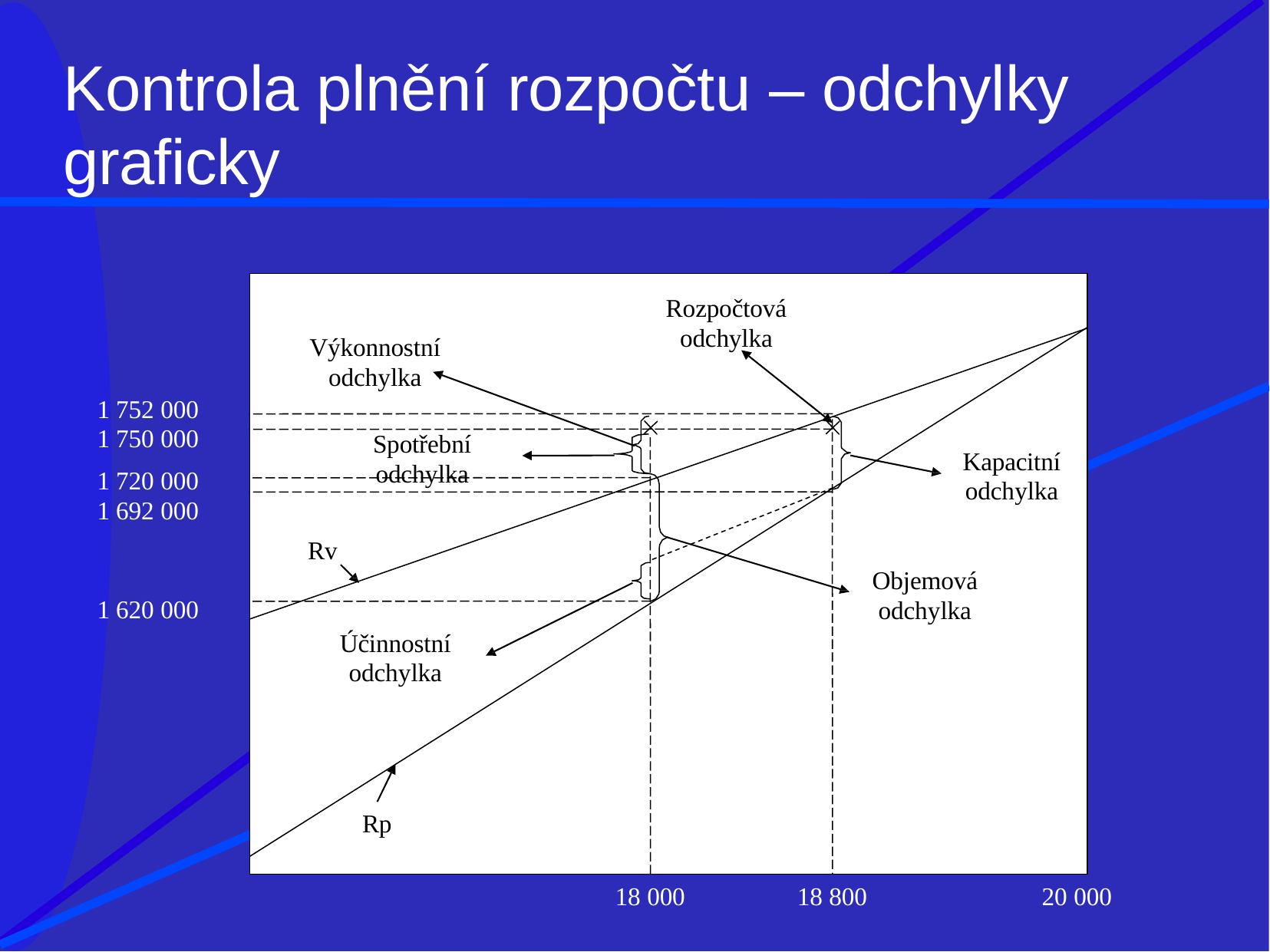

# Kontrola plnění rozpočtu – odchylky
graficky

Rozpočtová
odchylka

Výkonnostní
odchylka

1 752 000
1 750 000
1 720 000
1 692 000

Spotřební

Kapacitní
odchylka

odchylka

Rv

Objemová
odchylka

1 620 000

Účinnostní
odchylka

Rp
18 000
18 800
20 000